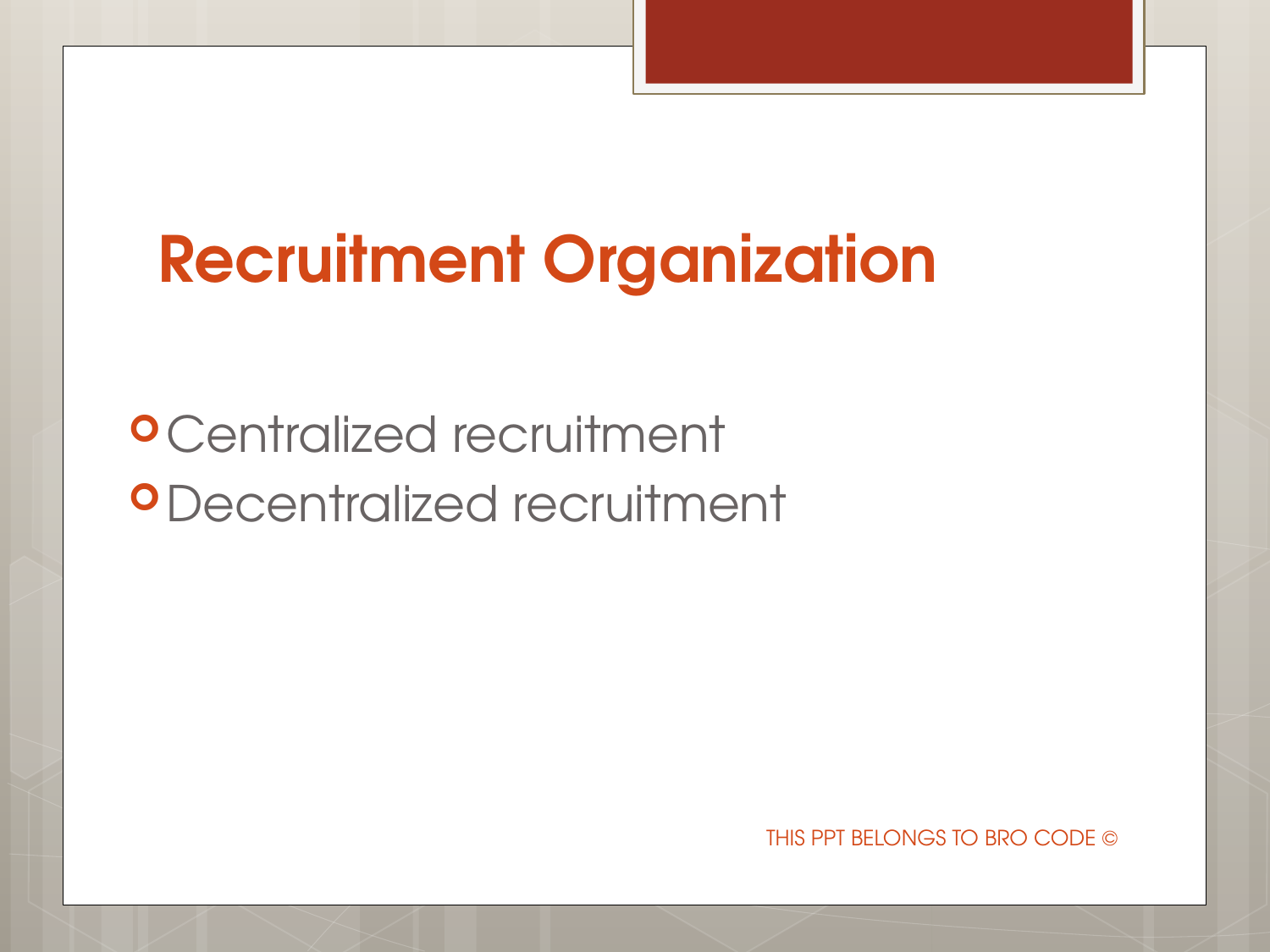

# Recruitment Organization

Centralized recruitment
Decentralized recruitment
THIS PPT BELONGS TO BRO CODE ©